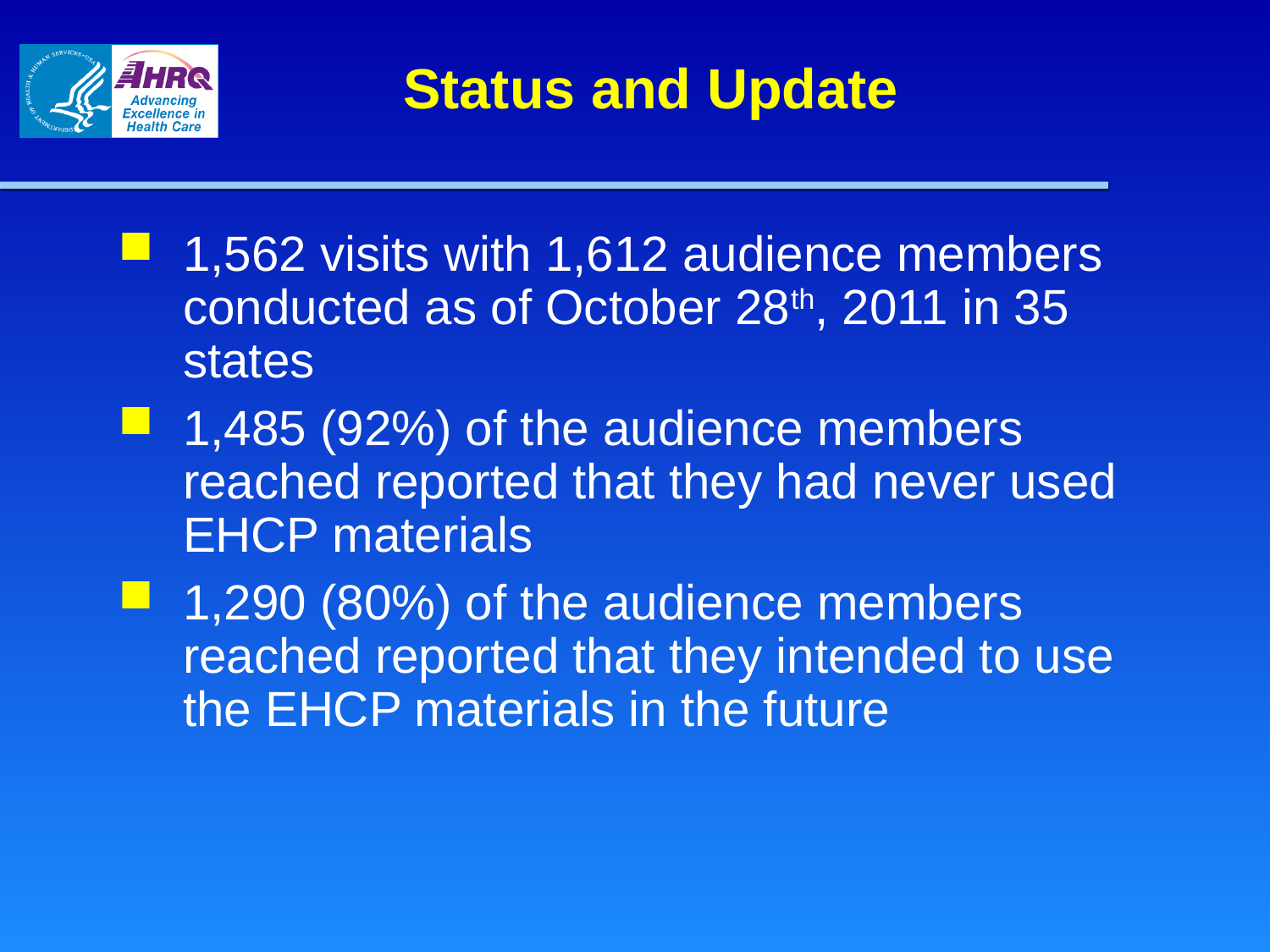

# Status and Update
1,562 visits with 1,612 audience members conducted as of October 28th, 2011 in 35 states
1,485 (92%) of the audience members reached reported that they had never used EHCP materials
1,290 (80%) of the audience members reached reported that they intended to use the EHCP materials in the future